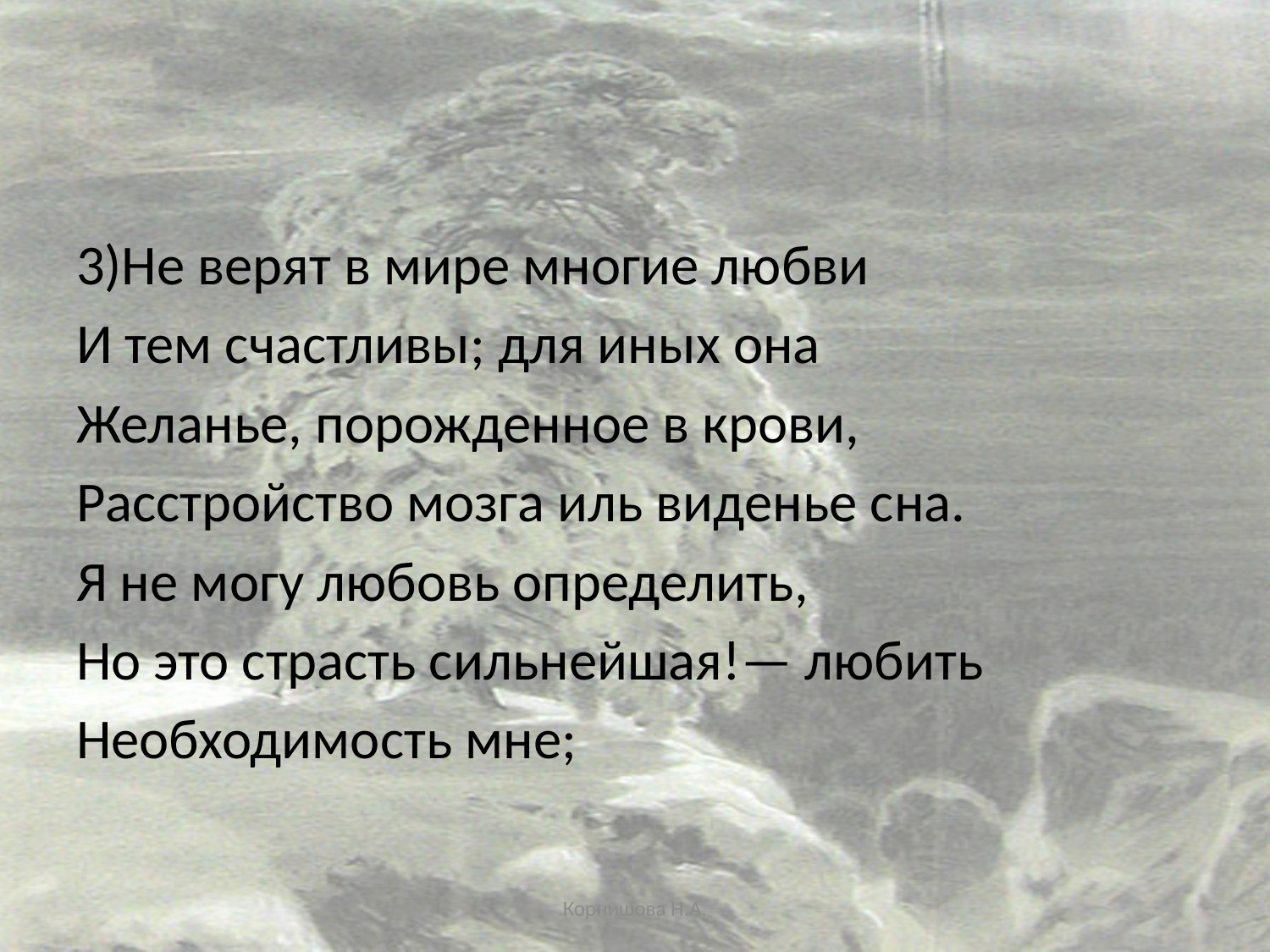

#
3)Не верят в мире многие любви
И тем счастливы; для иных она
Желанье, порожденное в крови,
Расстройство мозга иль виденье сна.
Я не могу любовь определить,
Но это страсть сильнейшая!— любить
Необходимость мне;
Корнишова Н.А.